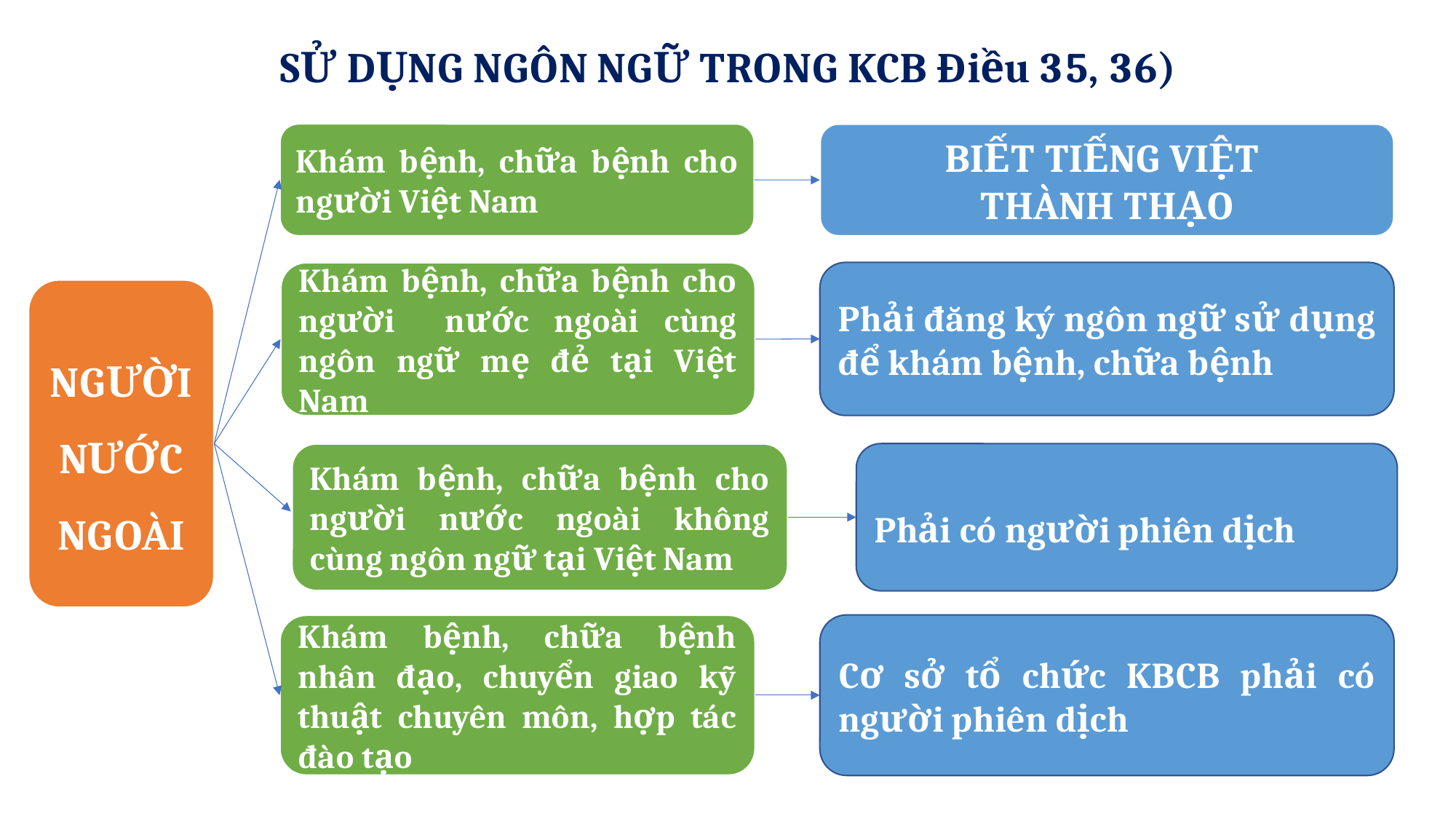

# SỬ DỤNG NGÔN NGỮ TRONG KCB Điều 35, 36)
Khám bệnh, chữa bệnh cho người Việt Nam
BIẾT TIẾNG VIỆT
THÀNH THẠO
Khám bệnh, chữa bệnh cho người  nước ngoài cùng ngôn ngữ mẹ đẻ tại Việt Nam
Phải đăng ký ngôn ngữ sử dụng để khám bệnh, chữa bệnh
NGƯỜI NƯỚC NGOÀI
Khám bệnh, chữa bệnh nhân đạo, chuyển giao kỹ thuật chuyên môn, hợp tác đào tạo
Cơ sở tổ chức KBCB phải có người phiên dịch
Khám bệnh, chữa bệnh cho người nước ngoài không cùng ngôn ngữ tại Việt Nam
Phải có người phiên dịch